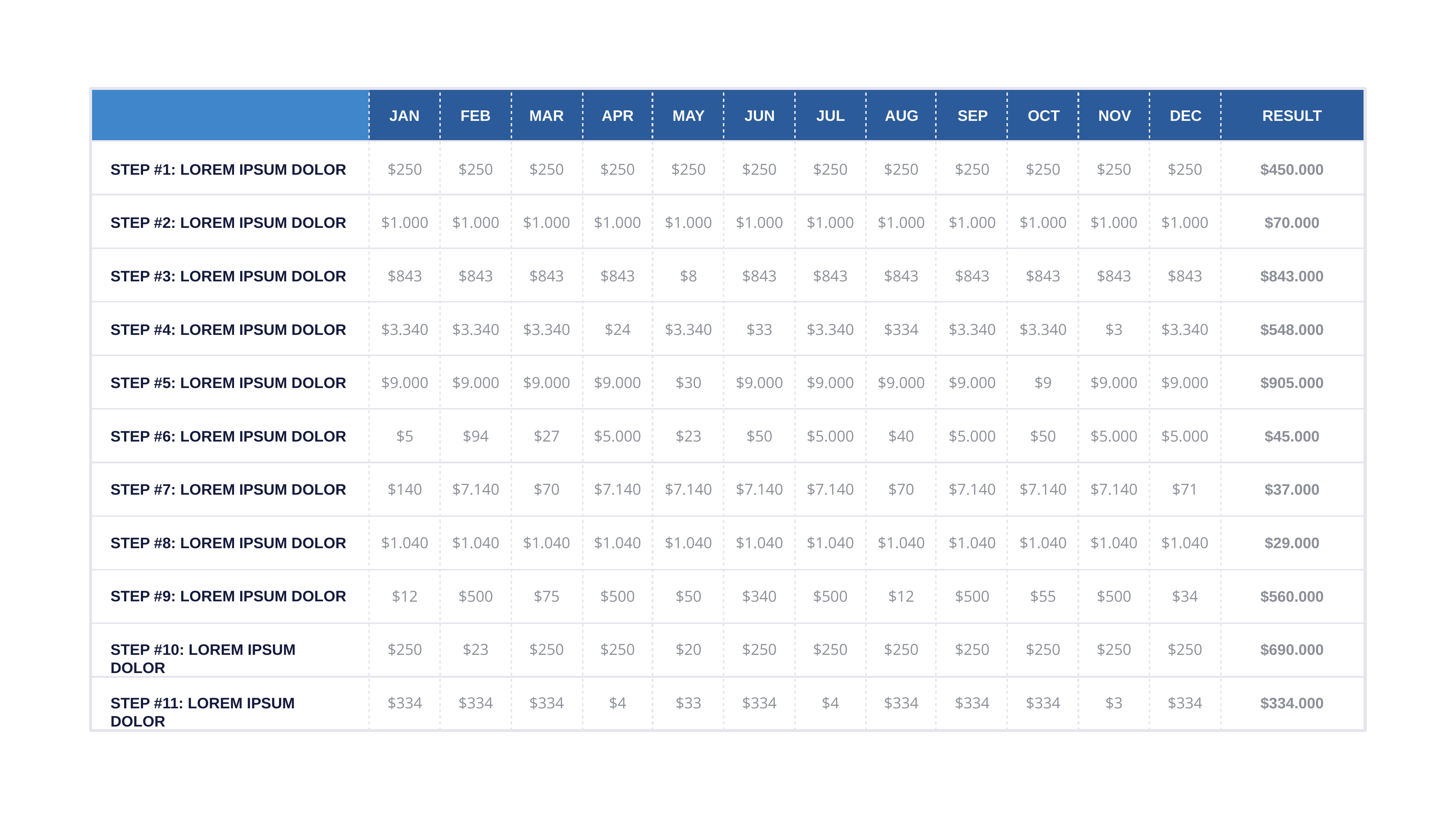

JAN
FEB
MAR
APR
MAY
JUN
JUL
AUG
SEP
OCT
NOV
DEC
Result

SteP #1: Lorem ipsum dolor
$250
$250
$250
$250
$250
$250
$250
$250
$250
$250
$250
$250
$450.000

SteP #2: Lorem ipsum dolor
$1.000
$1.000
$1.000
$1.000
$1.000
$1.000
$1.000
$1.000
$1.000
$1.000
$1.000
$1.000
$70.000

SteP #3: Lorem ipsum dolor
$843
$843
$843
$843
$8
$843
$843
$843
$843
$843
$843
$843
$843.000

SteP #4: Lorem ipsum dolor
$3.340
$3.340
$3.340
$24
$3.340
$33
$3.340
$334
$3.340
$3.340
$3
$3.340
$548.000

SteP #5: Lorem ipsum dolor
$9.000
$9.000
$9.000
$9.000
$30
$9.000
$9.000
$9.000
$9.000
$9
$9.000
$9.000
$905.000

SteP #6: Lorem ipsum dolor
$5
$94
$27
$5.000
$23
$50
$5.000
$40
$5.000
$50
$5.000
$5.000
$45.000

SteP #7: Lorem ipsum dolor
$140
$7.140
$70
$7.140
$7.140
$7.140
$7.140
$70
$7.140
$7.140
$7.140
$71
$37.000

SteP #8: Lorem ipsum dolor
$1.040
$1.040
$1.040
$1.040
$1.040
$1.040
$1.040
$1.040
$1.040
$1.040
$1.040
$1.040
$29.000

SteP #9: Lorem ipsum dolor
$12
$500
$75
$500
$50
$340
$500
$12
$500
$55
$500
$34
$560.000

SteP #10: Lorem ipsum dolor
$250
$23
$250
$250
$20
$250
$250
$250
$250
$250
$250
$250
$690.000

SteP #11: Lorem ipsum dolor
$334
$334
$334
$4
$33
$334
$4
$334
$334
$334
$3
$334
$334.000